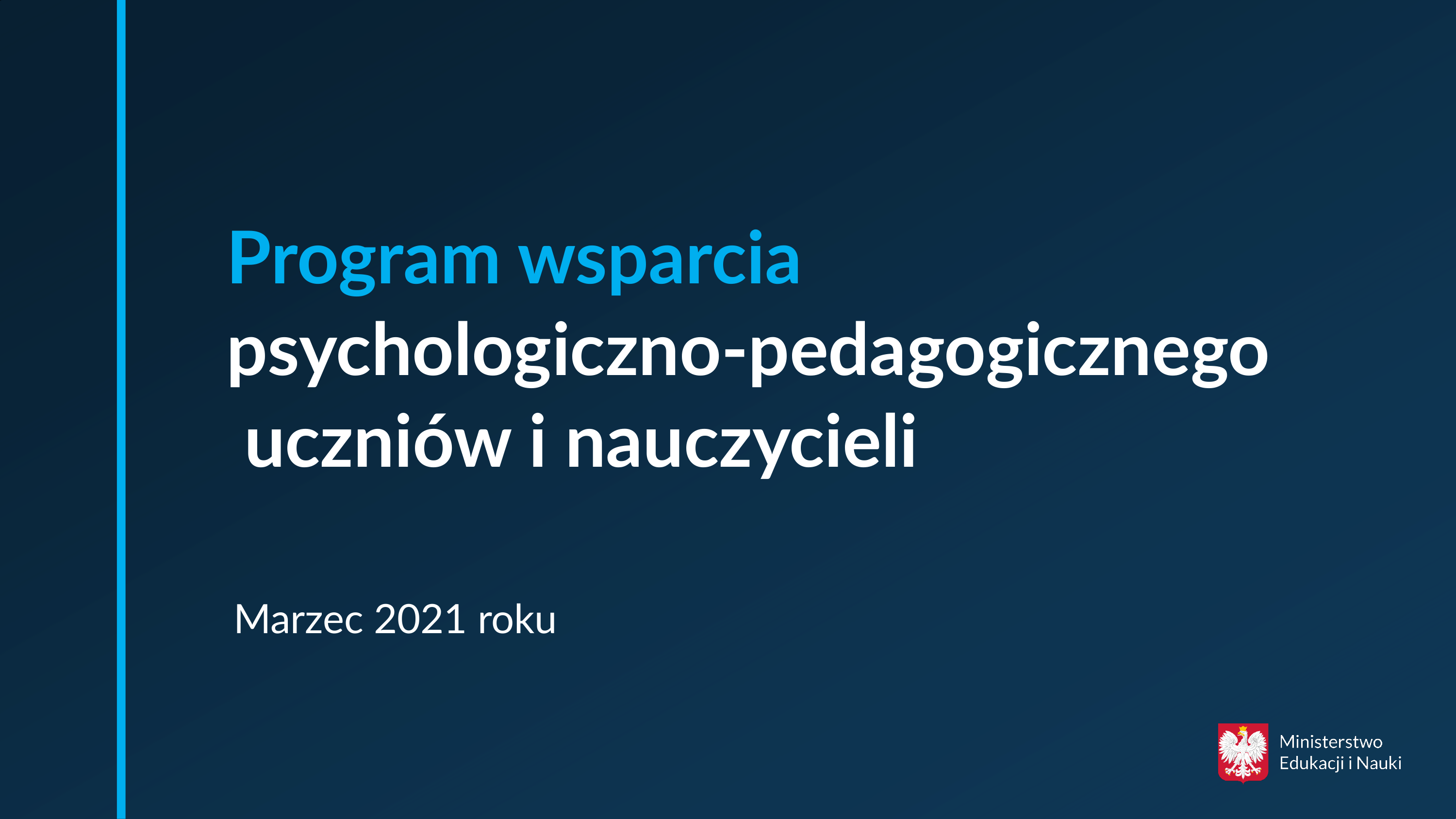

# Program wsparcia  psychologiczno-pedagogicznego  uczniów i nauczycieli
Marzec 2021 roku